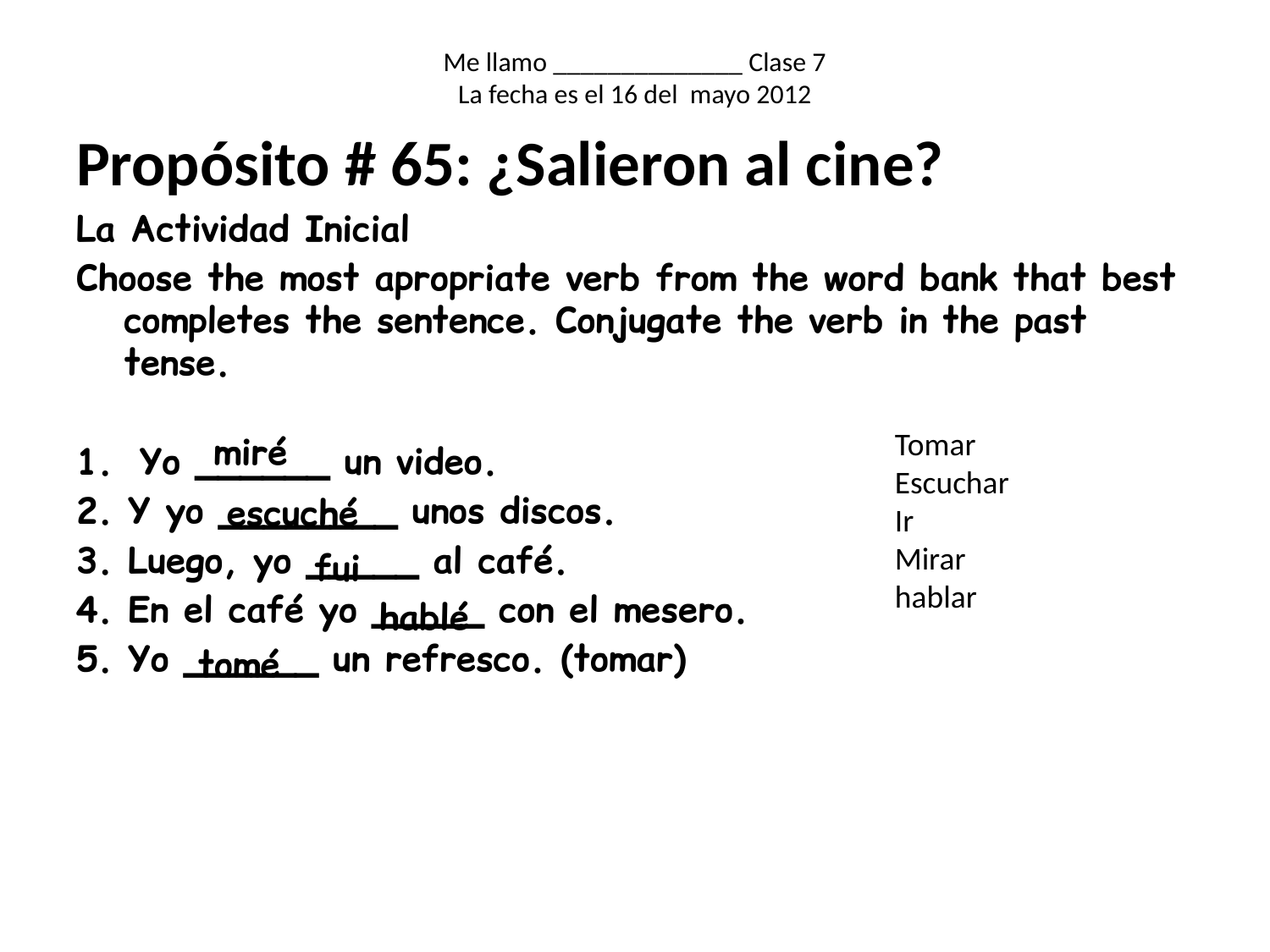

# Me llamo ______________ Clase 7 La fecha es el 16 del  mayo 2012

Propósito # 65: ¿Salieron al cine?
La Actividad Inicial
Choose the most apropriate verb from the word bank that best completes the sentence. Conjugate the verb in the past tense.

Yo ______ un video.
2. Y yo ________ unos discos.
3. Luego, yo _____ al café.
4. En el café yo _____ con el mesero.
5. Yo ______ un refresco. (tomar)

Tomar
Escuchar
Ir
Mirar
hablar
miré
escuché
fui
hablé
tomé